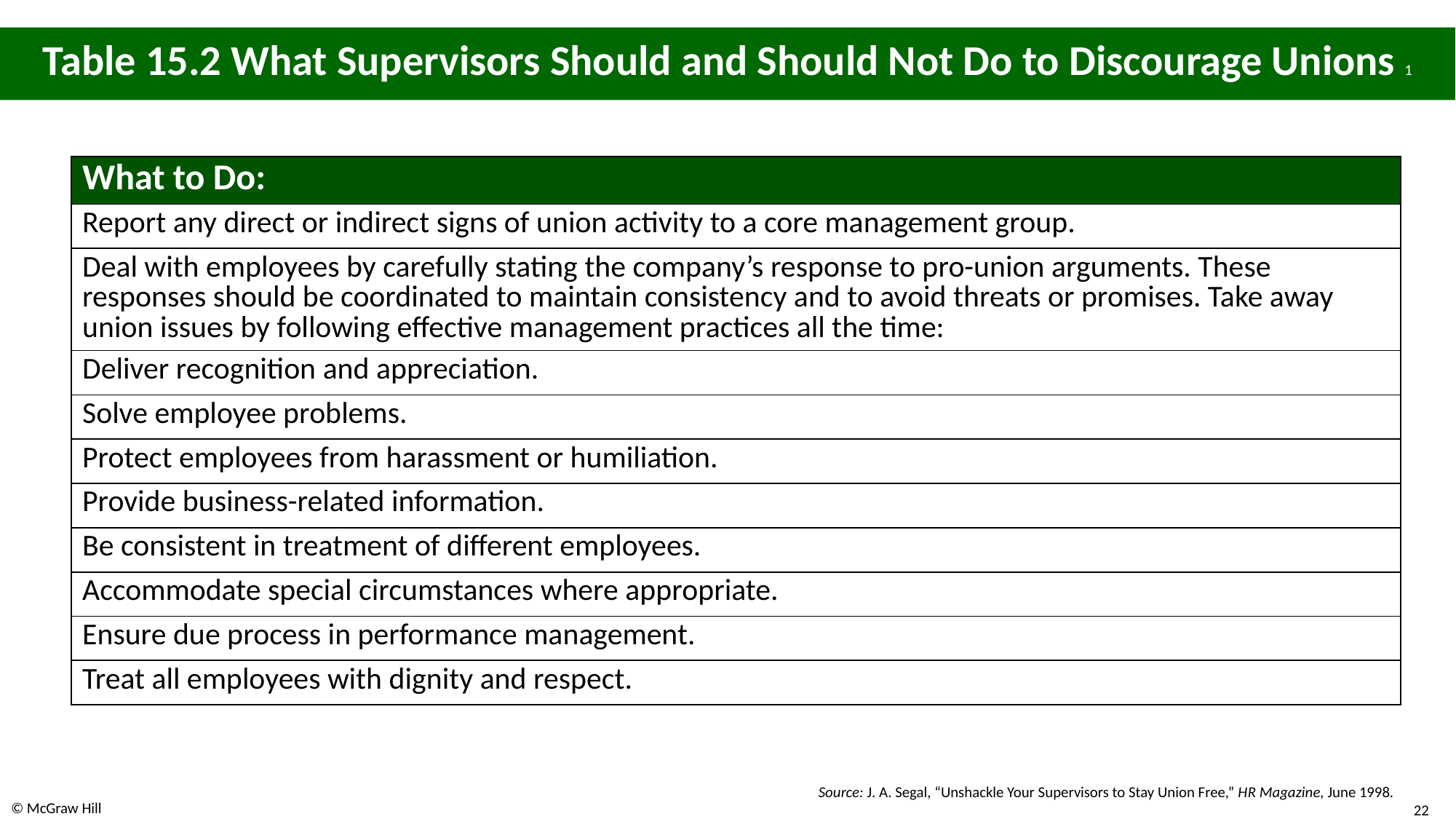

# Table 15.2 What Supervisors Should and Should Not Do to Discourage Unions 1
| What to Do: |
| --- |
| Report any direct or indirect signs of union activity to a core management group. |
| Deal with employees by carefully stating the company’s response to pro-union arguments. These responses should be coordinated to maintain consistency and to avoid threats or promises. Take away union issues by following effective management practices all the time: |
| Deliver recognition and appreciation. |
| Solve employee problems. |
| Protect employees from harassment or humiliation. |
| Provide business-related information. |
| Be consistent in treatment of different employees. |
| Accommodate special circumstances where appropriate. |
| Ensure due process in performance management. |
| Treat all employees with dignity and respect. |
Source: J. A. Segal, “Unshackle Your Supervisors to Stay Union Free,” H R Magazine, June 1998.